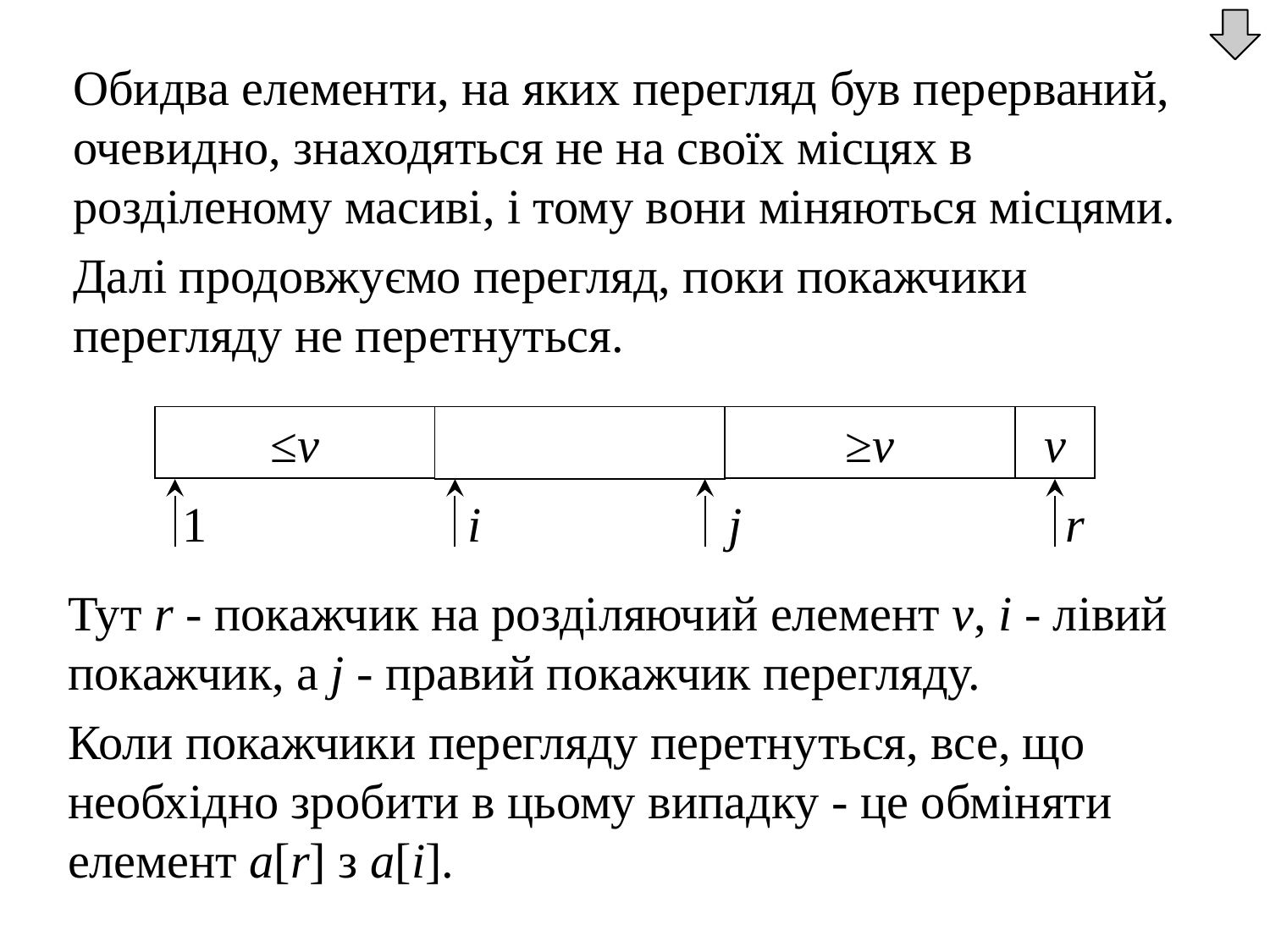

Обидва елементи, на яких перегляд був перерваний, очевидно, знаходяться не на своїх місцях в розділеному масиві, і тому вони міняються місцями.
	Далі продовжуємо перегляд, поки покажчики перегляду не перетнуться.
≤v

≥v
v
1
i
j
r
	Тут r - покажчик на розділяючий елемент v, i - лівий покажчик, а j - правий покажчик перегляду.
	Коли покажчики перегляду перетнуться, все, що необхідно зробити в цьому випадку - це обміняти елемент а[r] з а[i].